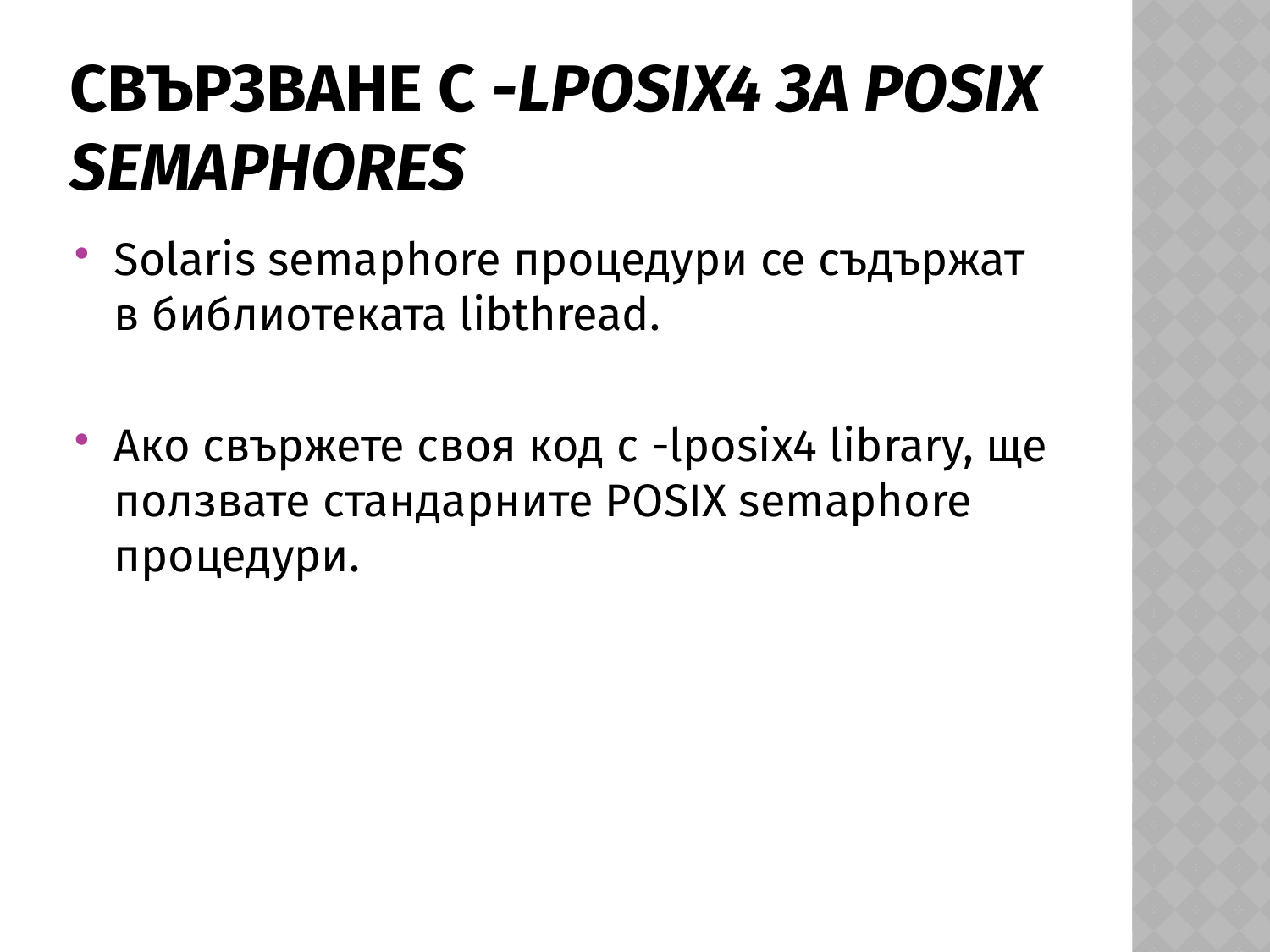

# Свързване с -lposix4 за POSIX Semaphores
Solaris semaphore процедури се съдържат в библиотеката libthread.

Ако свържете своя код с -lposix4 library, ще ползвате стандарните POSIX semaphore процедури.